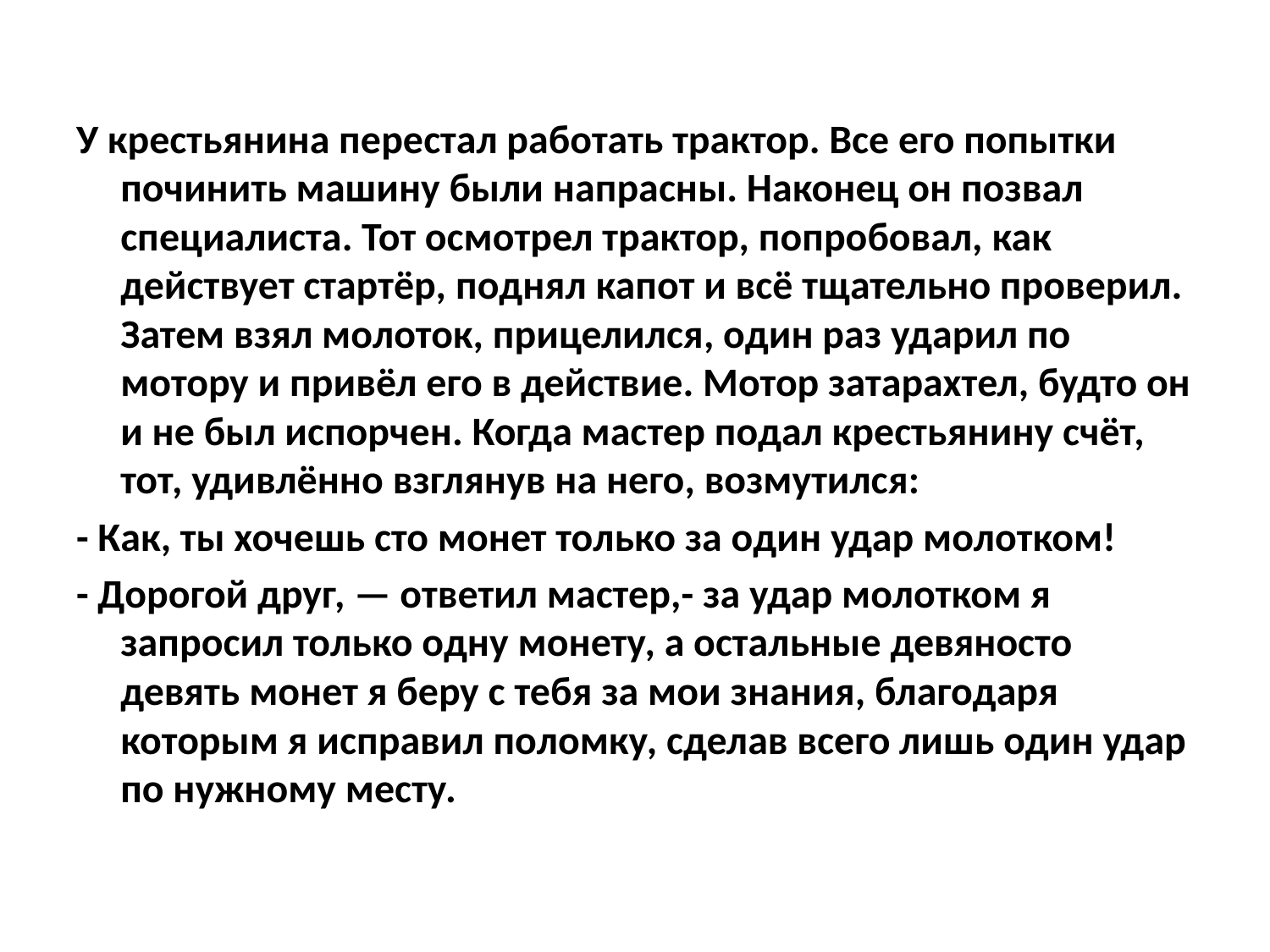

У крестьянина перестал работать трактор. Все его попытки починить машину были напрасны. Наконец он позвал специалиста. Тот осмотрел трактор, попробовал, как действует стартёр, поднял капот и всё тщательно проверил. Затем взял молоток, прицелился, один раз ударил по мотору и привёл его в действие. Мотор затарахтел, будто он и не был испорчен. Когда мастер подал крестьянину счёт, тот, удивлённо взглянув на него, возмутился:
- Как, ты хочешь сто монет только за один удар молотком!
- Дорогой друг, — ответил мастер,- за удар молотком я запросил только одну монету, а остальные девяносто девять монет я беру с тебя за мои знания, благодаря которым я исправил поломку, сделав всего лишь один удар по нужному месту.